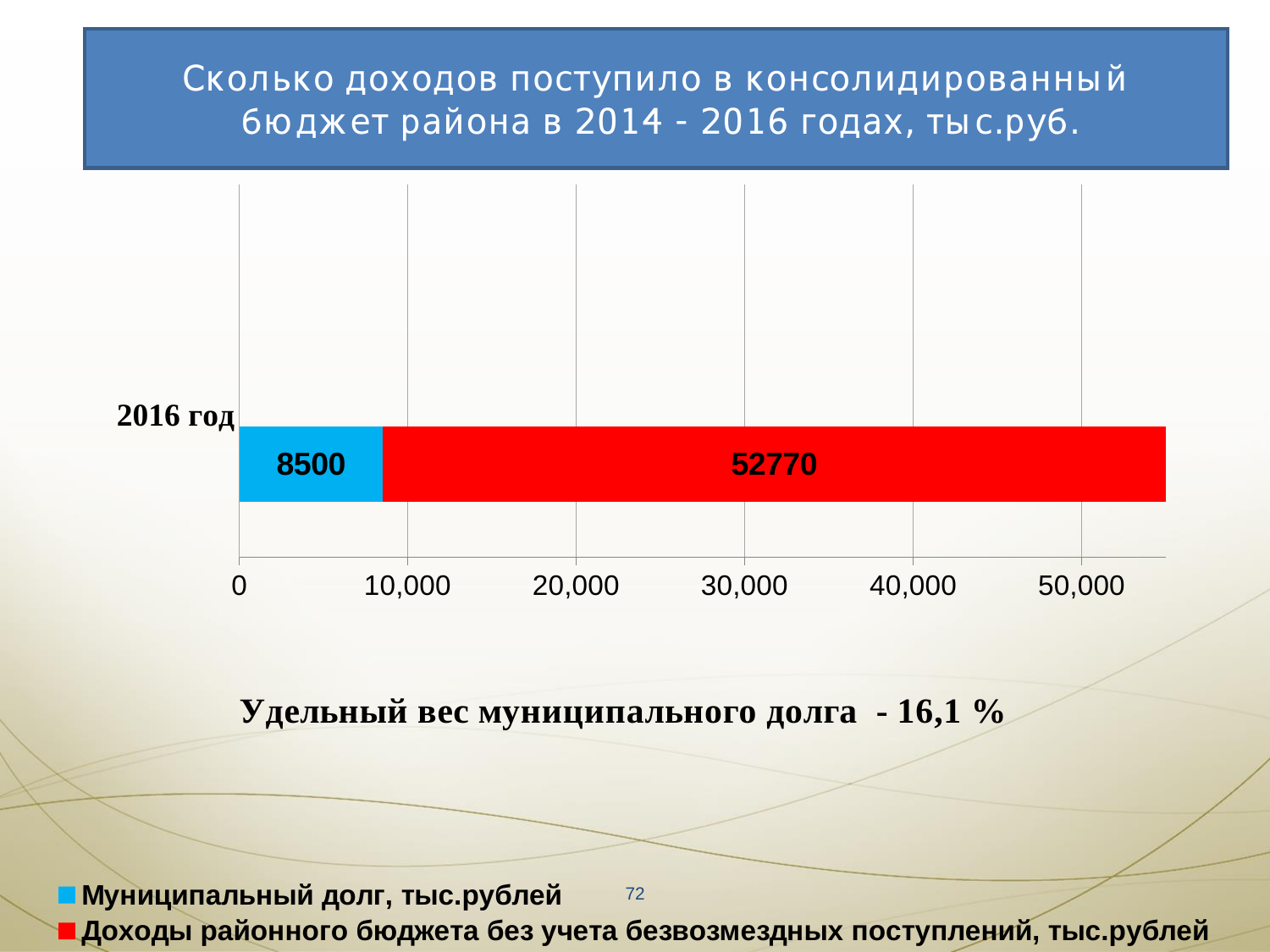

### Chart

| Category | Муниципальный долг, тыс.рублей | Доходы районного бюджета без учета безвозмездных поступлений, тыс.рублей |
|---|---|---|
Сколько доходов поступило в консолидированный
 бюджет района в 2014 - 2016 годах, тыс.руб.

72